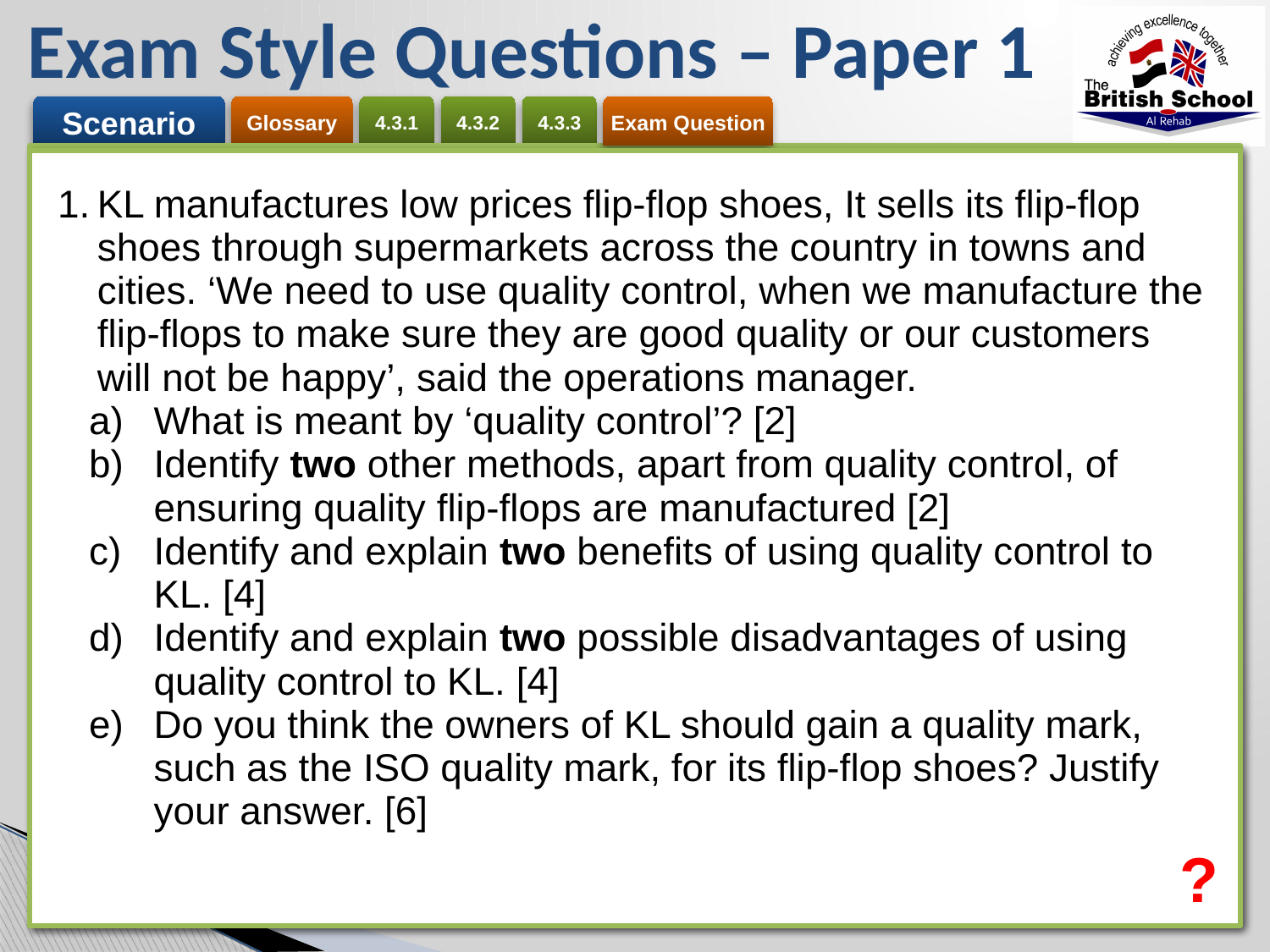

# Exam Style Questions – Paper 1

| KL manufactures low prices flip-flop shoes, It sells its flip-flop shoes through supermarkets across the country in towns and cities. ‘We need to use quality control, when we manufacture the flip-flops to make sure they are good quality or our customers will not be happy’, said the operations manager. What is meant by ‘quality control’? [2] Identify two other methods, apart from quality control, of ensuring quality flip-flops are manufactured [2] Identify and explain two benefits of using quality control to KL. [4] Identify and explain two possible disadvantages of using quality control to KL. [4] Do you think the owners of KL should gain a quality mark, such as the ISO quality mark, for its flip-flop shoes? Justify your answer. [6] |
| --- |
?